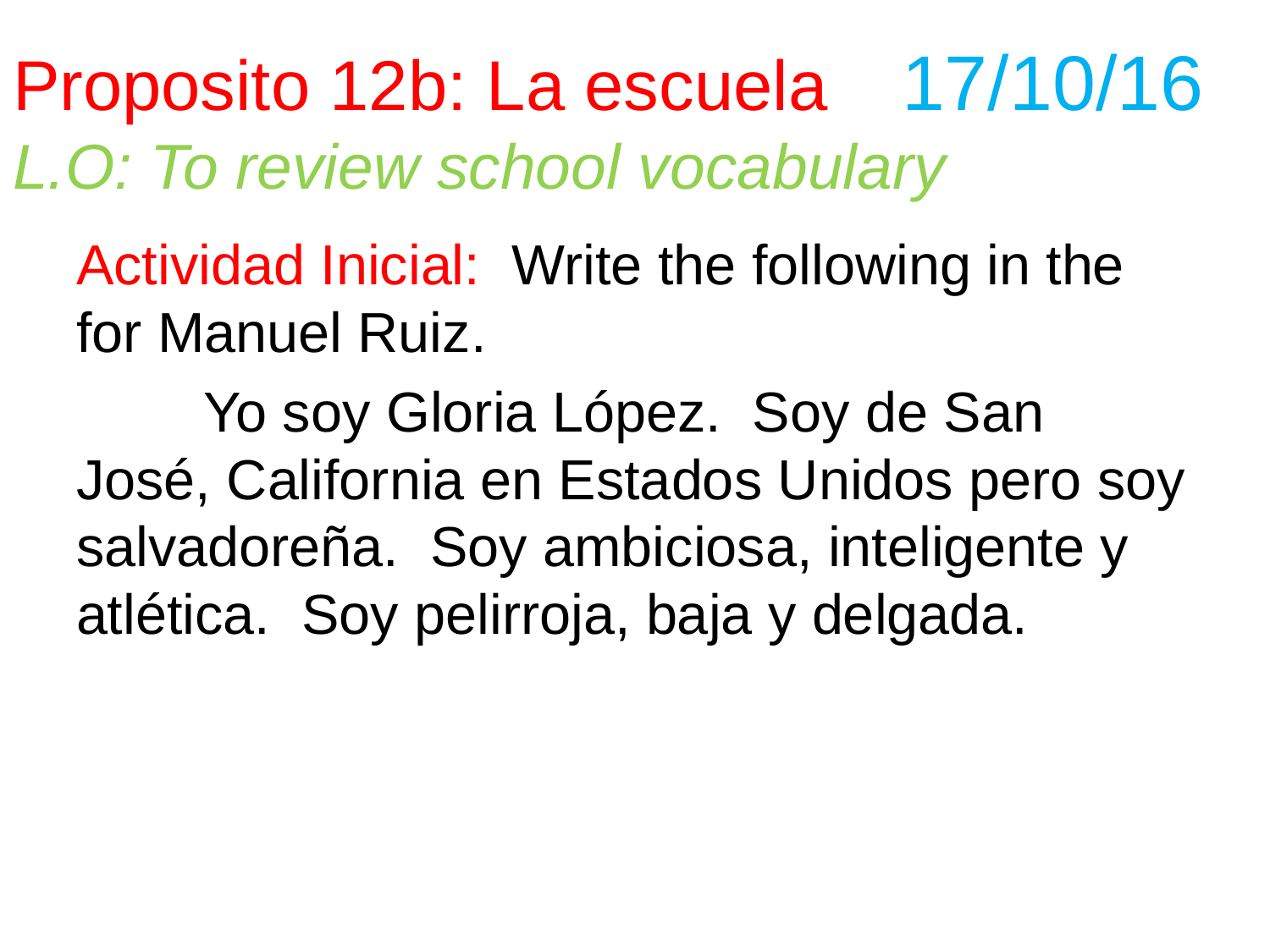

# Proposito 12b: La escuela	17/10/16 L.O: To review school vocabulary
Actividad Inicial:  Write the following in the for Manuel Ruiz.
	Yo soy Gloria López.  Soy de San José, California en Estados Unidos pero soy salvadoreña.  Soy ambiciosa, inteligente y atlética.  Soy pelirroja, baja y delgada.